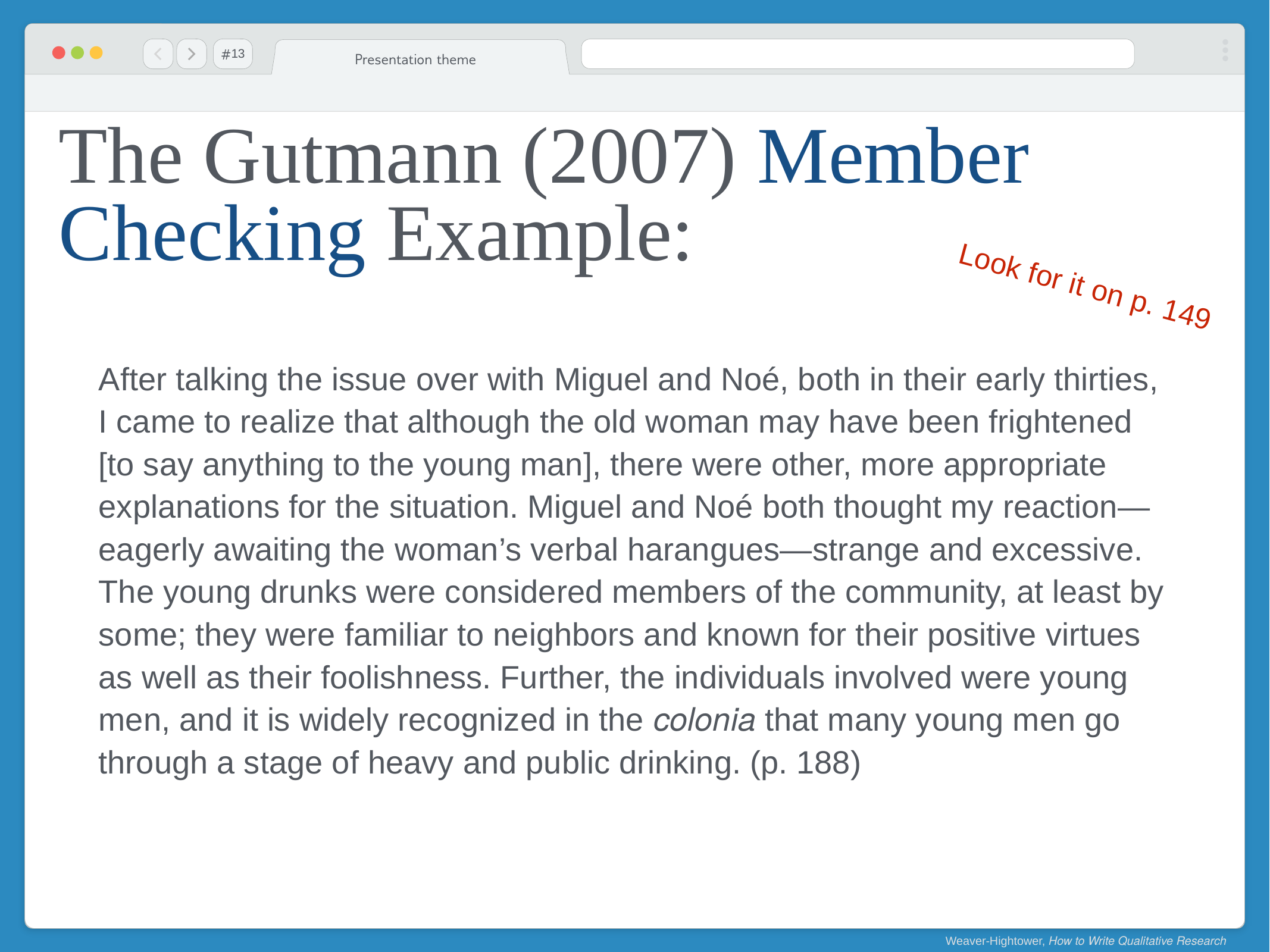

#
Presentation theme
13
# The Gutmann (2007) Member Checking Example:
Look for it on p. 149
After talking the issue over with Miguel and Noé, both in their early thirties, I came to realize that although the old woman may have been frightened [to say anything to the young man], there were other, more appropriate explanations for the situation. Miguel and Noé both thought my reaction—eagerly awaiting the woman’s verbal harangues—strange and excessive. The young drunks were considered members of the community, at least by some; they were familiar to neighbors and known for their positive virtues as well as their foolishness. Further, the individuals involved were young men, and it is widely recognized in the colonia that many young men go through a stage of heavy and public drinking. (p. 188)